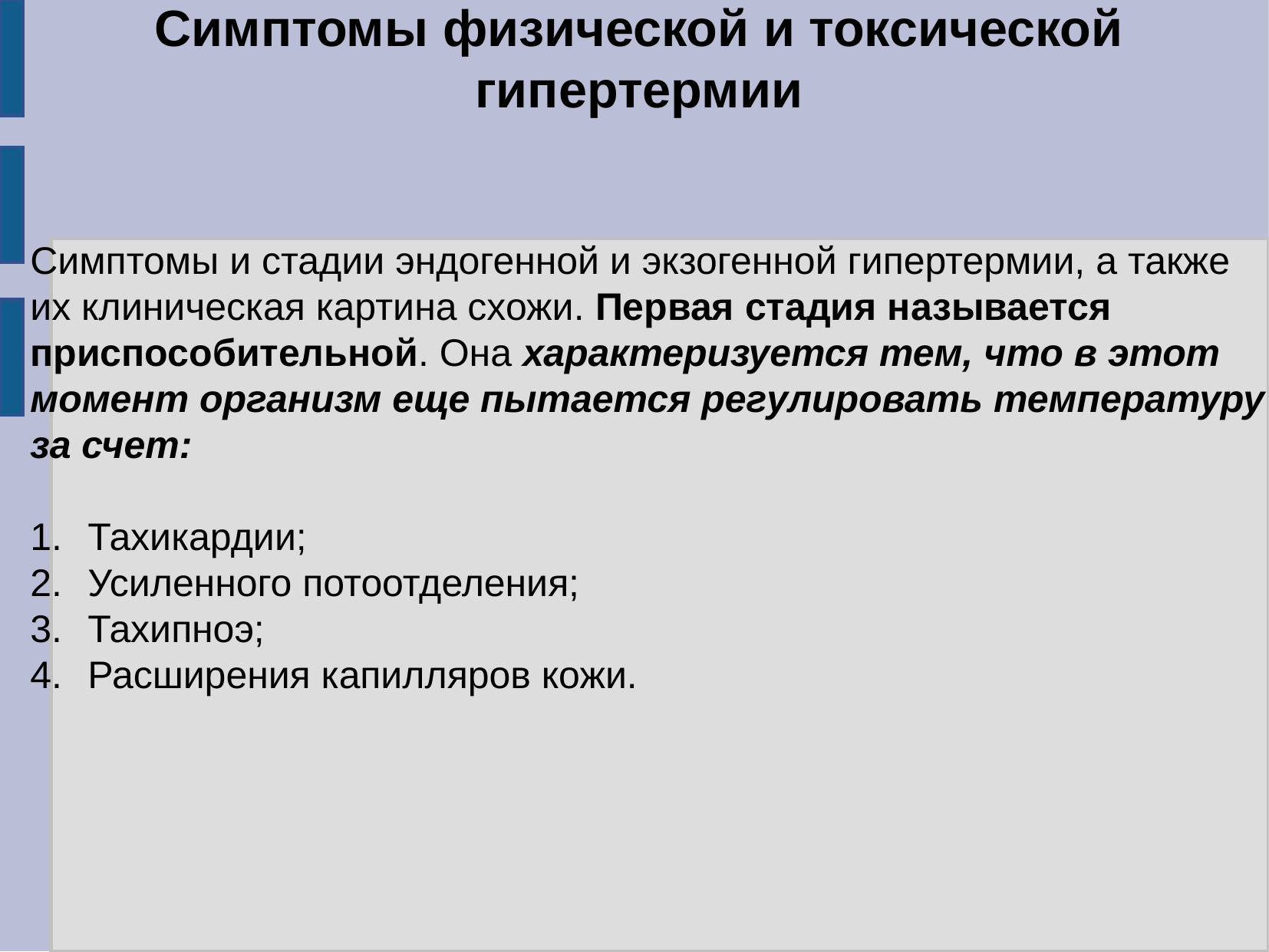

# Симптомы физической и токсической гипертермии
Симптомы и стадии эндогенной и экзогенной гипертермии, а также их клиническая картина схожи. Первая стадия называется приспособительной. Она характеризуется тем, что в этот момент организм еще пытается регулировать температуру за счет:

Тахикардии;
Усиленного потоотделения;
Тахипноэ;
Расширения капилляров кожи.